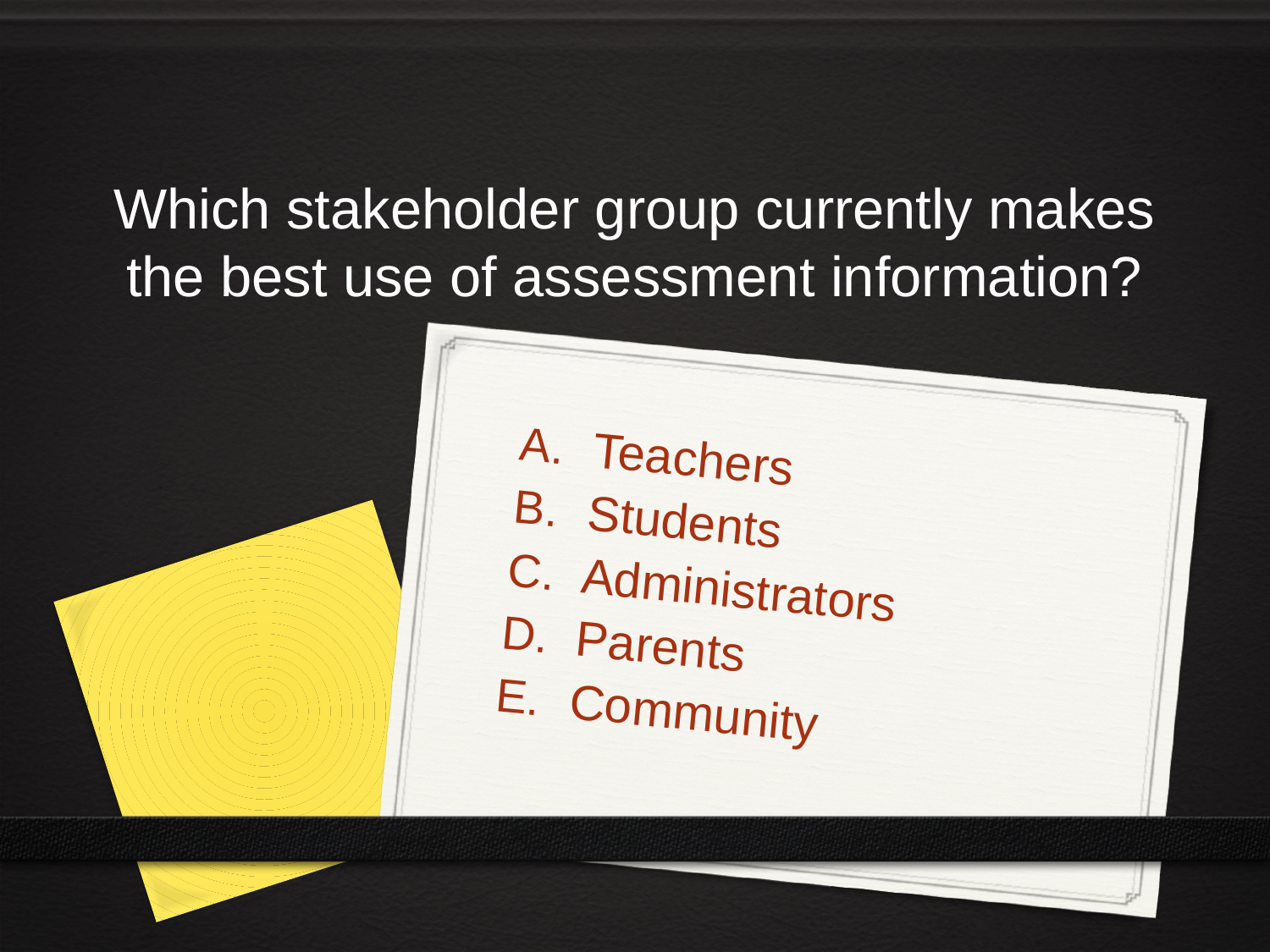

# Which stakeholder group currently makes the best use of assessment information?
Teachers
Students
Administrators
Parents
Community